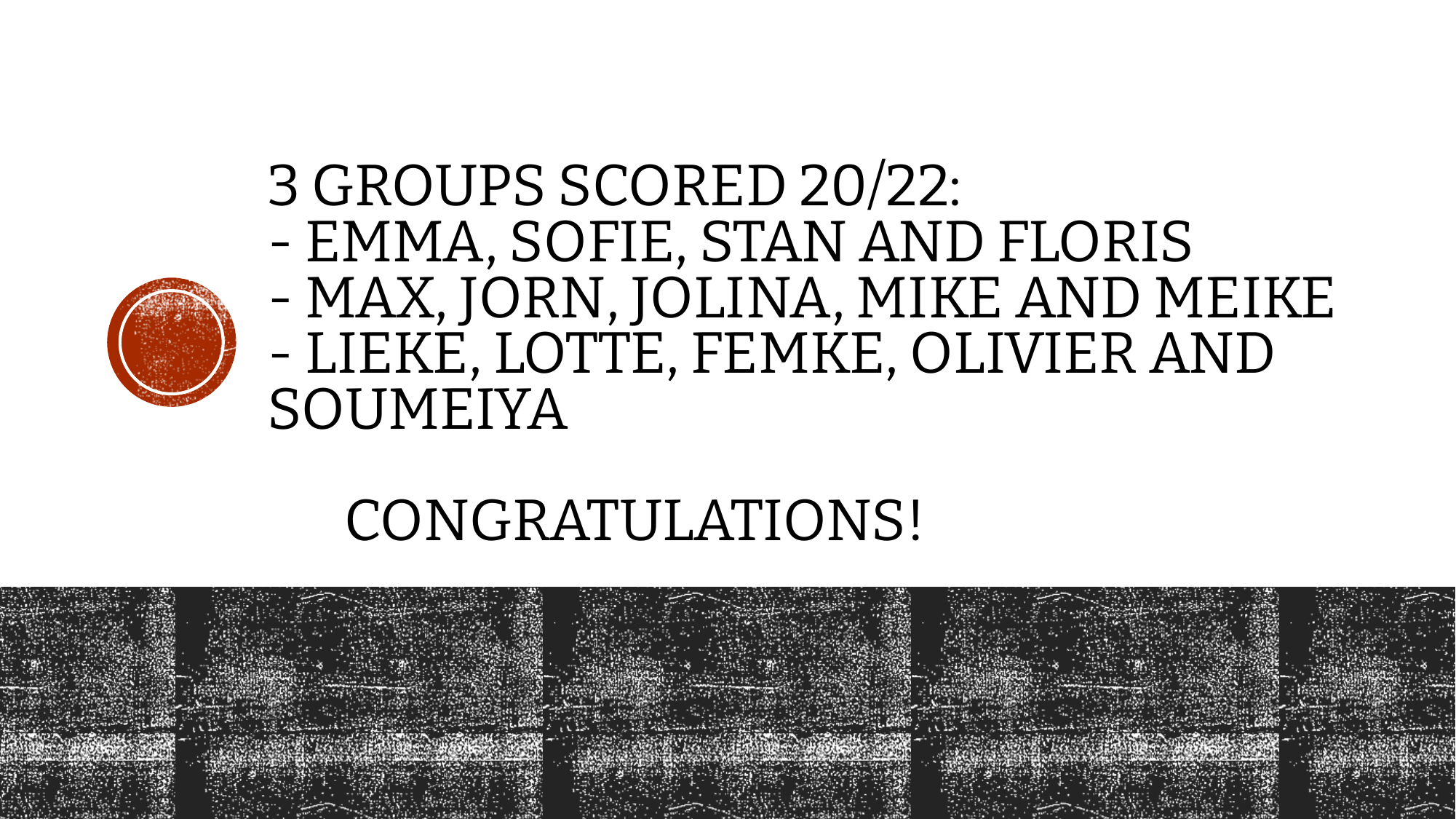

# 3 groups scored 20/22: - Emma, sofie, stan and Floris - Max, jorn, jolina, mike and meike - lieke, lotte, femke, olivier and soumeiya Congratulations!